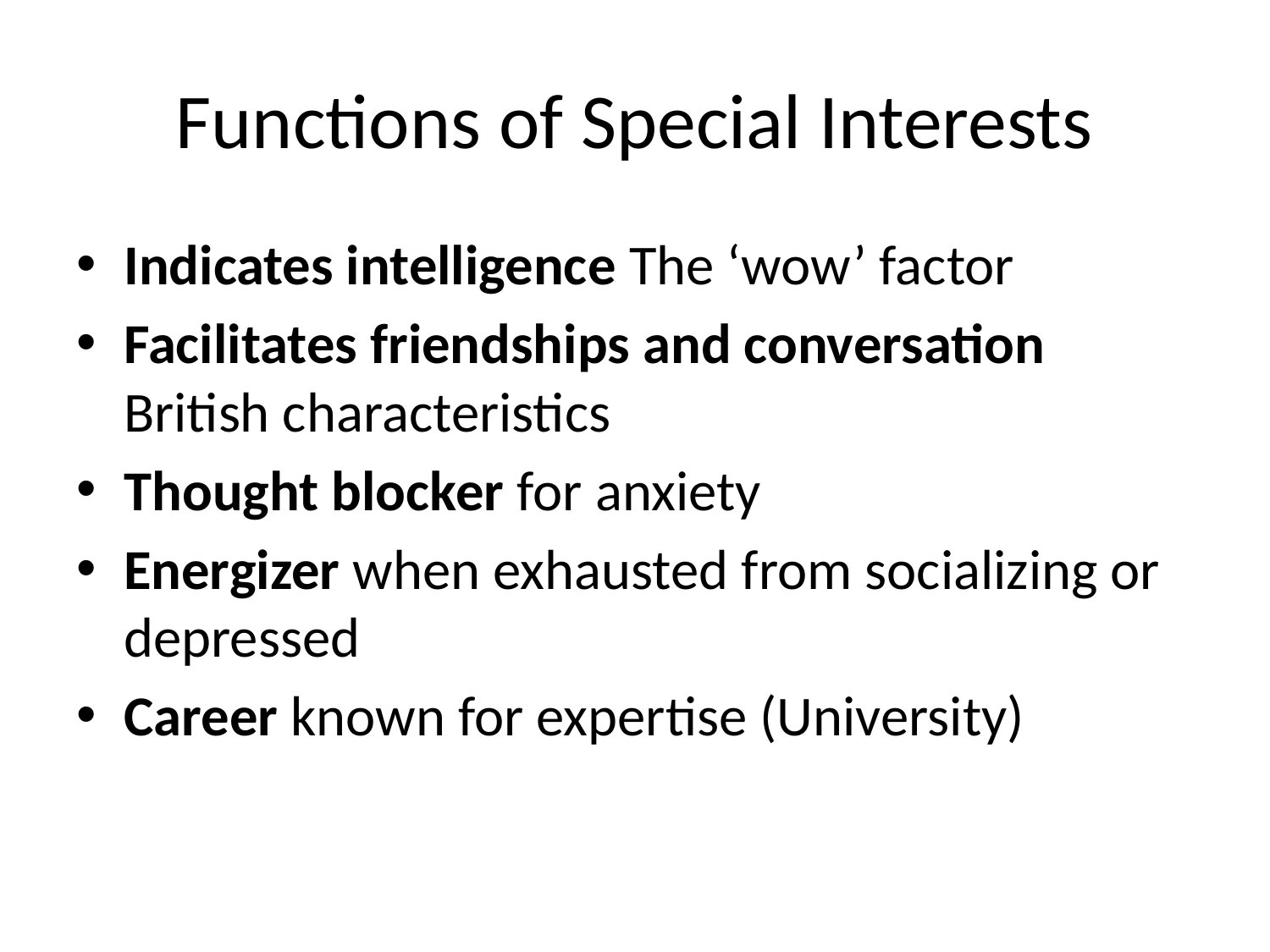

# Functions of Special Interests
Indicates intelligence The ‘wow’ factor
Facilitates friendships and conversation British characteristics
Thought blocker for anxiety
Energizer when exhausted from socializing or depressed
Career known for expertise (University)